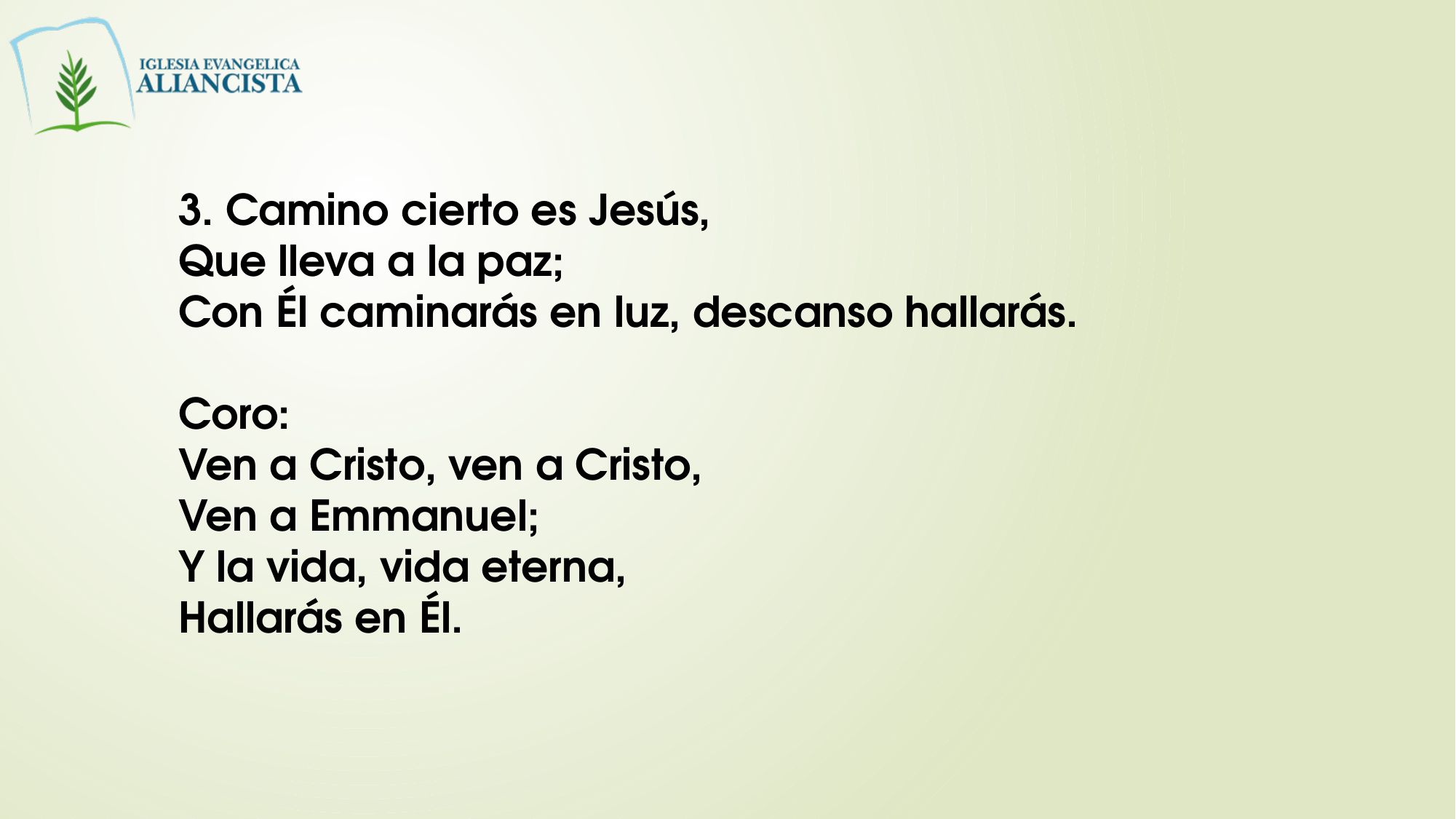

3. Camino cierto es Jesús,
Que lleva a la paz;
Con Él caminarás en luz, descanso hallarás.

Coro:
Ven a Cristo, ven a Cristo,
Ven a Emmanuel;
Y la vida, vida eterna,
Hallarás en Él.